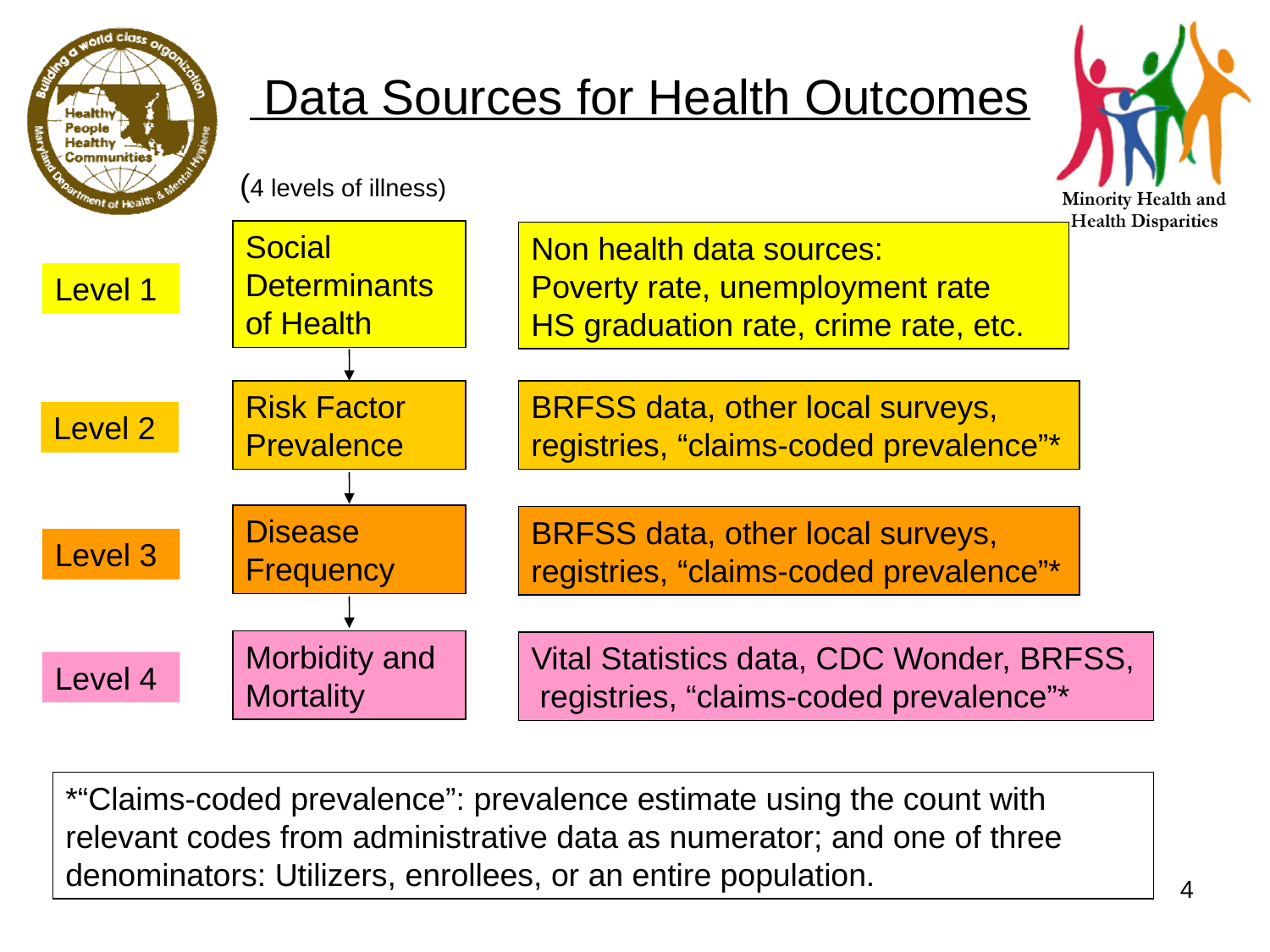

# Data Sources for Health Outcomes
 (4 levels of illness)
Social Determinants of Health
Non health data sources:
Poverty rate, unemployment rate
HS graduation rate, crime rate, etc.
Level 1

Risk Factor Prevalence
BRFSS data, other local surveys,  registries, “claims-coded prevalence”*
Level 2

Disease Frequency
BRFSS data, other local surveys,  registries, “claims-coded prevalence”*
Level 3

Morbidity and  Mortality
Vital Statistics data, CDC Wonder, BRFSS,  registries, “claims-coded prevalence”*
Level 4
*“Claims-coded prevalence”: prevalence estimate using the count with relevant codes from administrative data as numerator; and one of three denominators: Utilizers, enrollees, or an entire population.
4